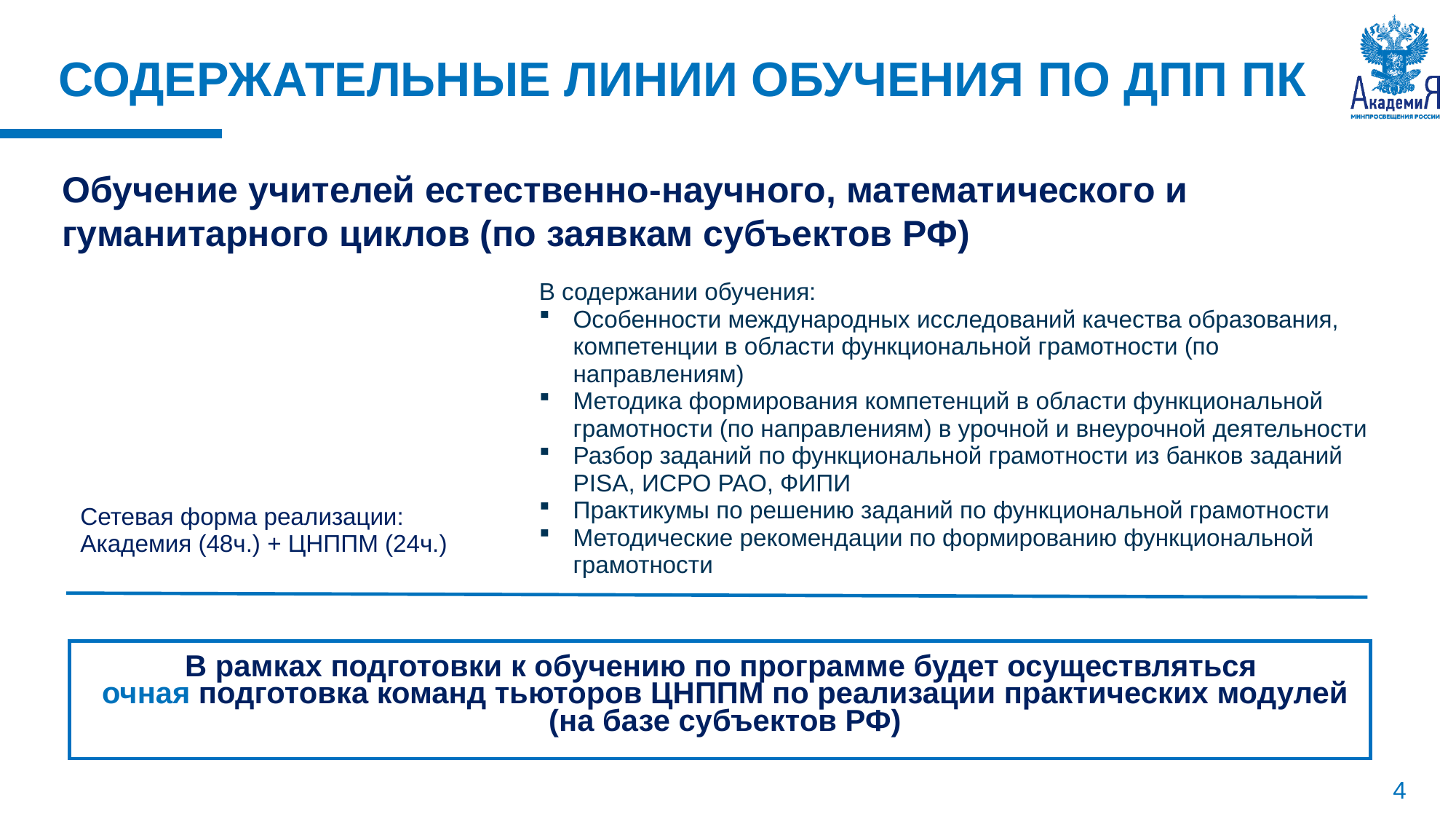

СОДЕРЖАТЕЛЬНЫЕ ЛИНИИ ОБУЧЕНИЯ ПО ДПП ПК
Обучение учителей естественно-научного, математического и гуманитарного циклов (по заявкам субъектов РФ)
В содержании обучения:
Особенности международных исследований качества образования, компетенции в области функциональной грамотности (по направлениям)
Методика формирования компетенций в области функциональной грамотности (по направлениям) в урочной и внеурочной деятельности
Разбор заданий по функциональной грамотности из банков заданий PISA, ИСРО РАО, ФИПИ
Практикумы по решению заданий по функциональной грамотности
Методические рекомендации по формированию функциональной грамотности

Сетевая форма реализации:
Академия (48ч.) + ЦНППМ (24ч.)

В рамках подготовки к обучению по программе будет осуществляться
очная подготовка команд тьюторов ЦНППМ по реализации практических модулей (на базе субъектов РФ)